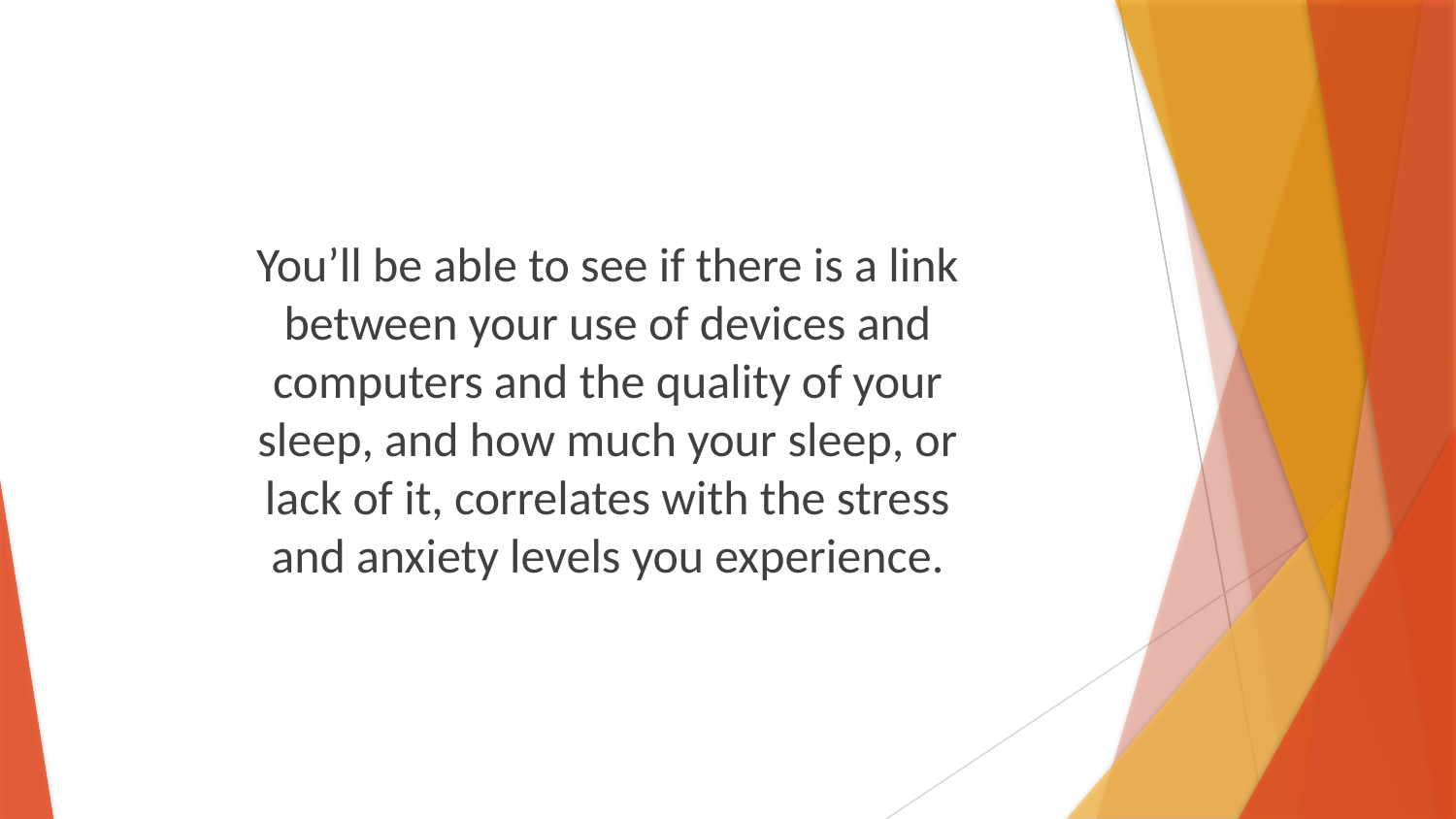

You’ll be able to see if there is a link between your use of devices and computers and the quality of your sleep, and how much your sleep, or lack of it, correlates with the stress and anxiety levels you experience.